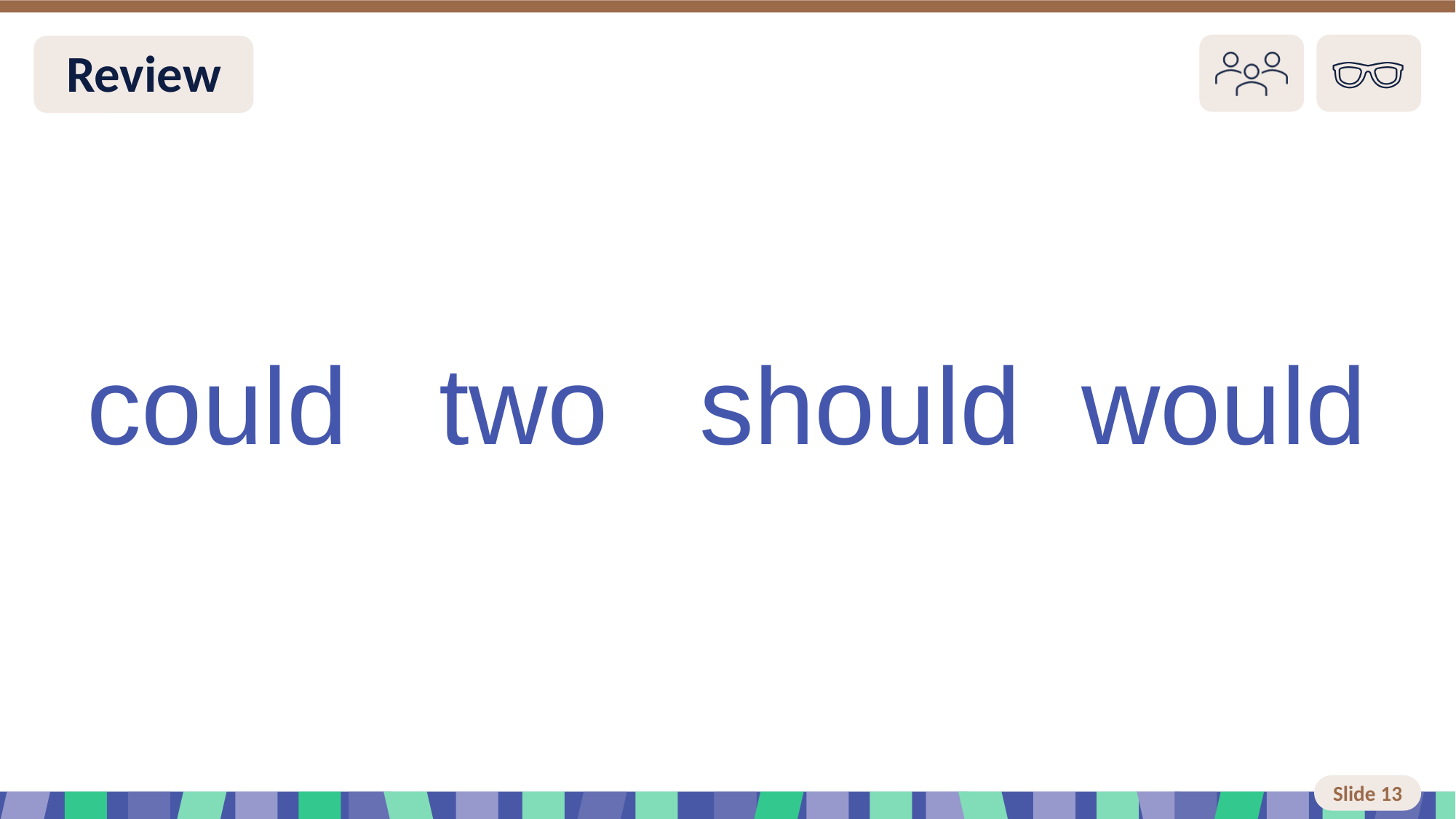

Slide 13 Review
could   two   should  would